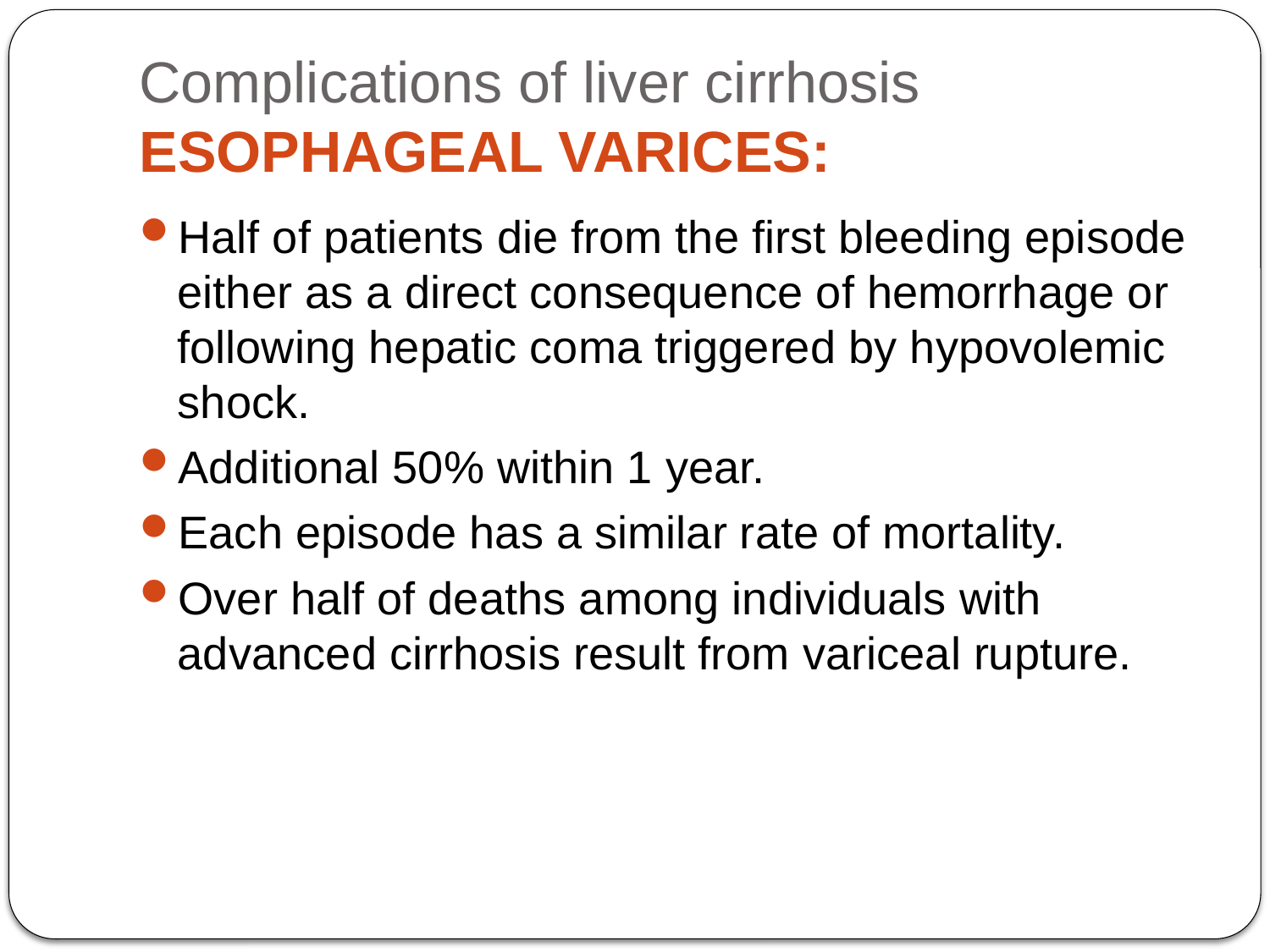

# Complications of liver cirrhosis ESOPHAGEAL VARICES:
Half of patients die from the first bleeding episode either as a direct consequence of hemorrhage or following hepatic coma triggered by hypovolemic shock.
Additional 50% within 1 year.
Each episode has a similar rate of mortality.
Over half of deaths among individuals with advanced cirrhosis result from variceal rupture.